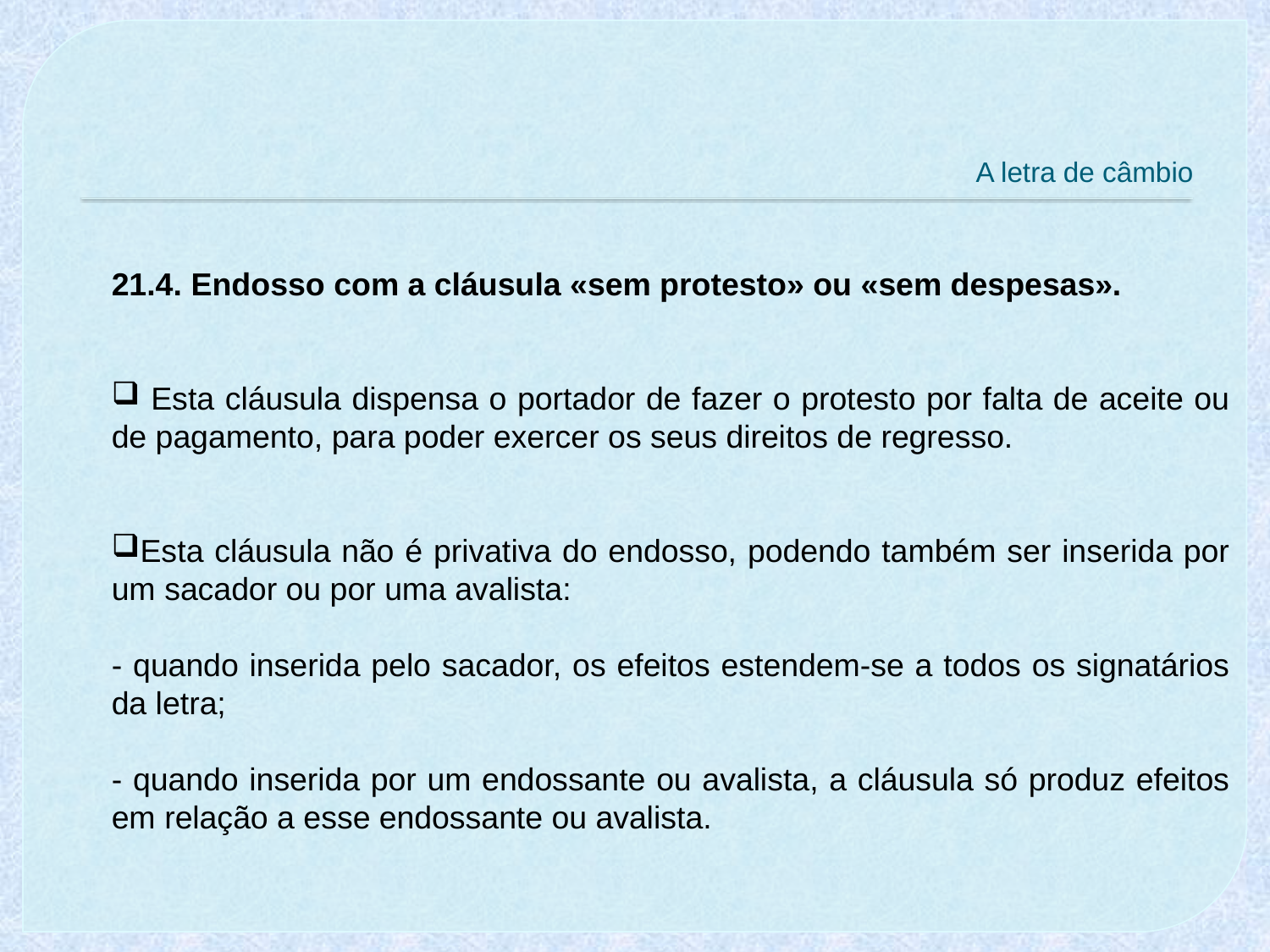

# A letra de câmbio

21.4. Endosso com a cláusula «sem protesto» ou «sem despesas».

 Esta cláusula dispensa o portador de fazer o protesto por falta de aceite ou de pagamento, para poder exercer os seus direitos de regresso.

Esta cláusula não é privativa do endosso, podendo também ser inserida por um sacador ou por uma avalista:

- quando inserida pelo sacador, os efeitos estendem-se a todos os signatários da letra;

- quando inserida por um endossante ou avalista, a cláusula só produz efeitos em relação a esse endossante ou avalista.